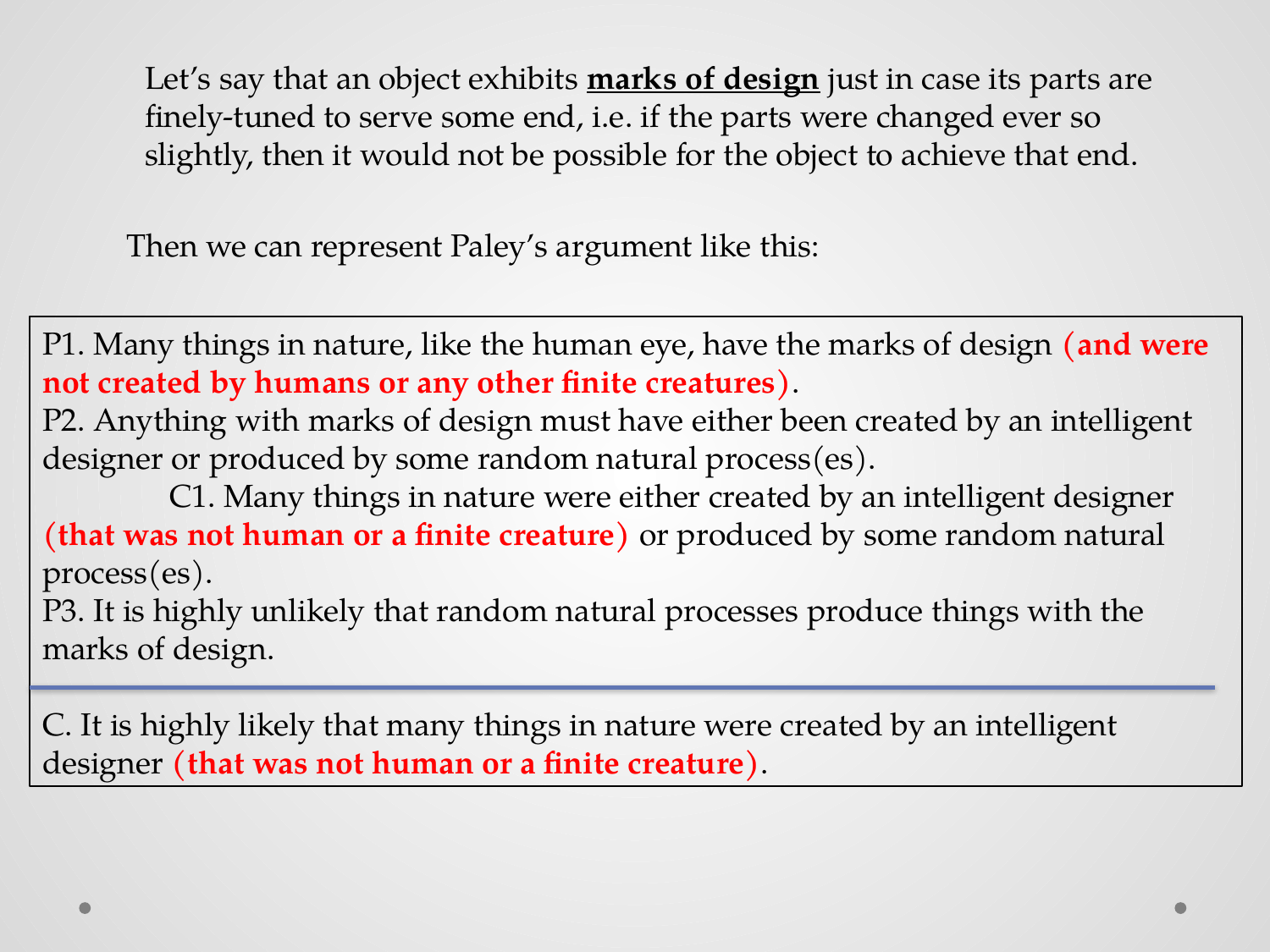

Let’s say that an object exhibits marks of design just in case its parts are finely-tuned to serve some end, i.e. if the parts were changed ever so slightly, then it would not be possible for the object to achieve that end.
Then we can represent Paley’s argument like this:
P1. Many things in nature, like the human eye, have the marks of design (and were not created by humans or any other finite creatures).
P2. Anything with marks of design must have either been created by an intelligent designer or produced by some random natural process(es).
	C1. Many things in nature were either created by an intelligent designer (that was not human or a finite creature) or produced by some random natural process(es).
P3. It is highly unlikely that random natural processes produce things with the marks of design.

C. It is highly likely that many things in nature were created by an intelligent designer (that was not human or a finite creature).